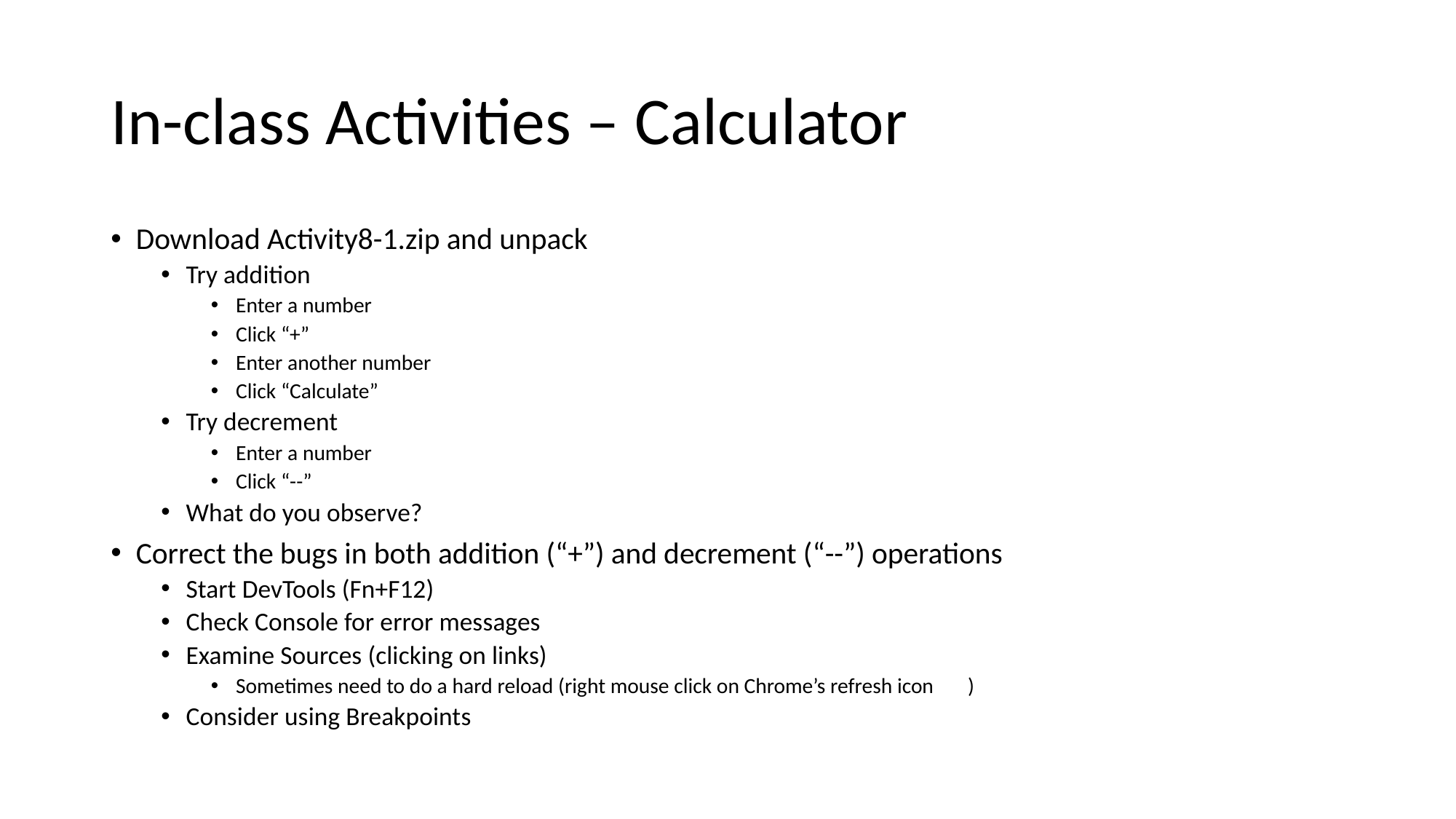

# In-class Activities – Calculator
Download Activity8-1.zip and unpack
Try addition
Enter a number
Click “+”
Enter another number
Click “Calculate”
Try decrement
Enter a number
Click “--”
What do you observe?
Correct the bugs in both addition (“+”) and decrement (“--”) operations
Start DevTools (Fn+F12)
Check Console for error messages
Examine Sources (clicking on links)
Sometimes need to do a hard reload (right mouse click on Chrome’s refresh icon       )
Consider using Breakpoints